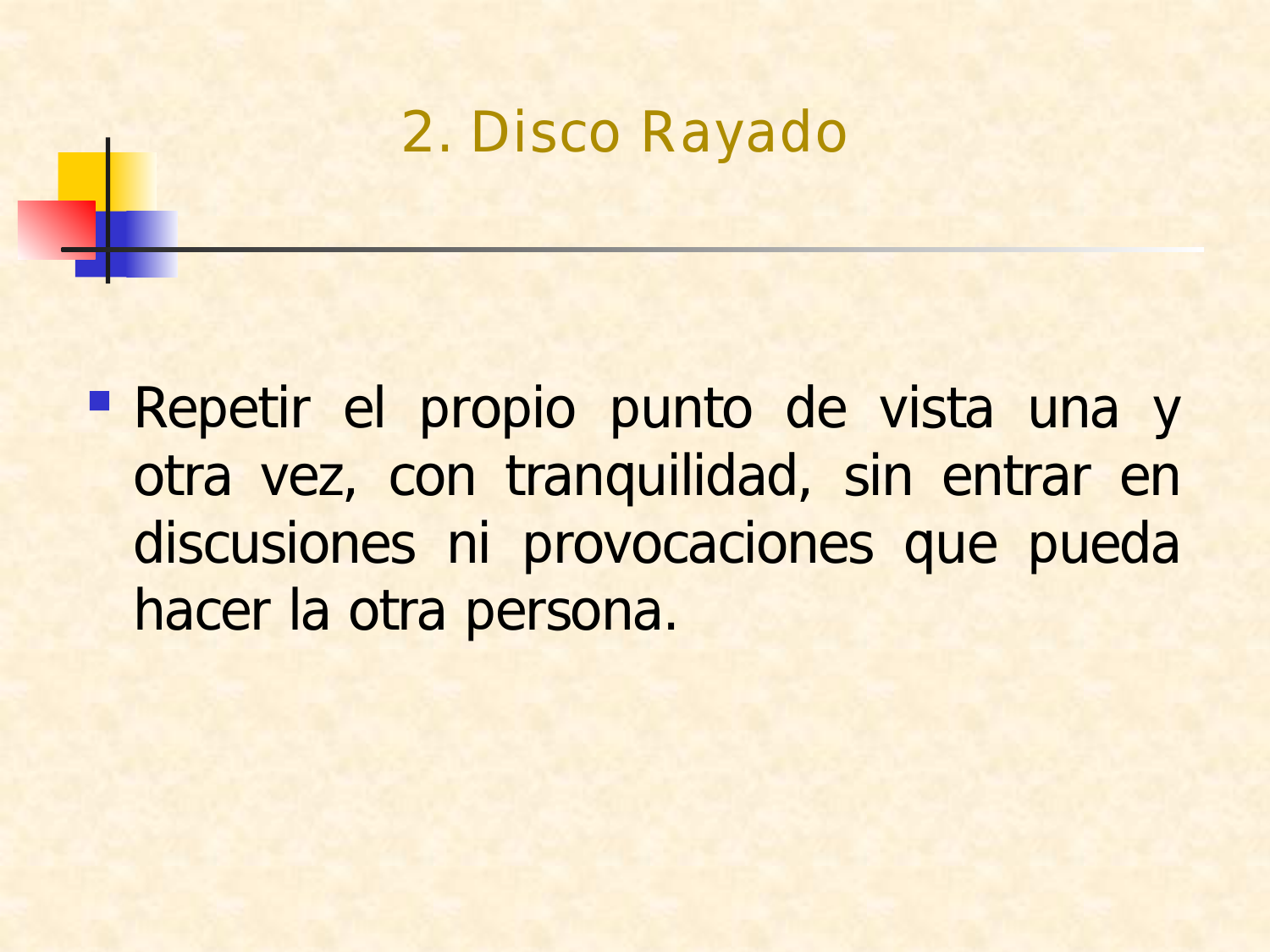

# 2. Disco Rayado
Repetir el propio punto de vista una y otra vez, con tranquilidad, sin entrar en discusiones ni provocaciones que pueda hacer la otra persona.